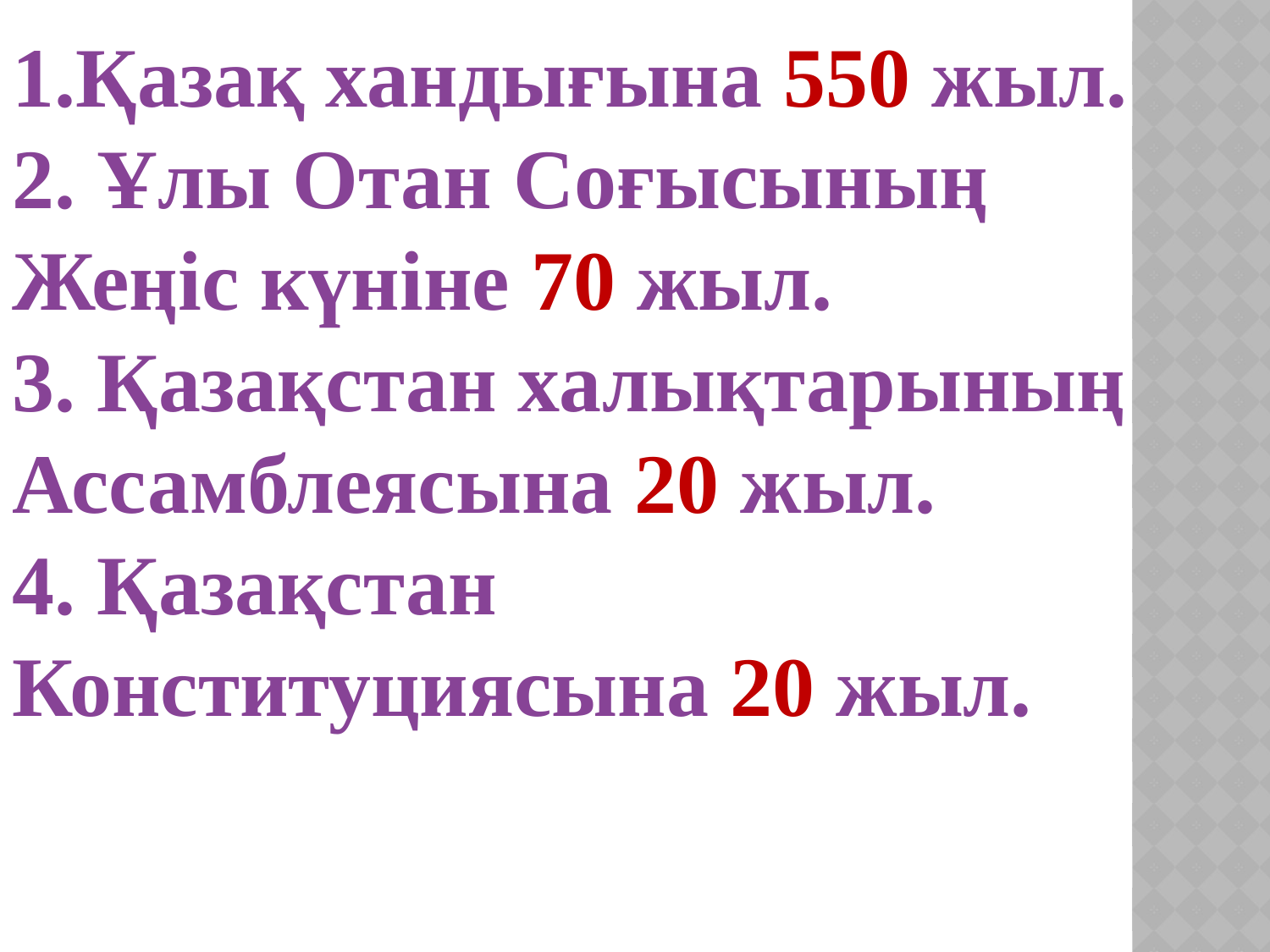

1.Қазақ хандығына 550 жыл.
2. Ұлы Отан Соғысының Жеңіс күніне 70 жыл.
3. Қазақстан халықтарының Ассамблеясына 20 жыл.
4. Қазақстан Конституциясына 20 жыл.